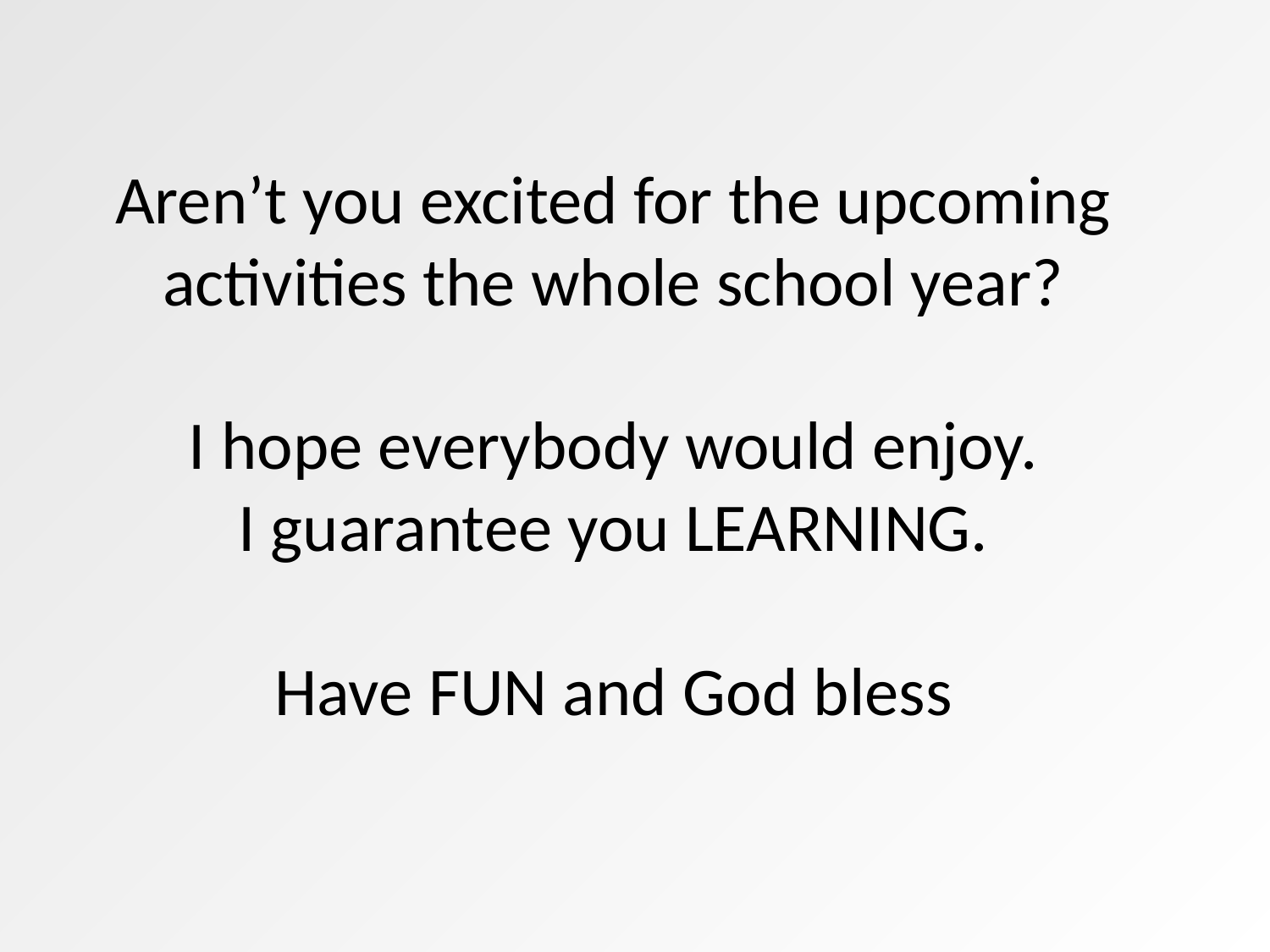

# Aren’t you excited for the upcoming activities the whole school year? I hope everybody would enjoy. I guarantee you LEARNING. Have FUN and God bless